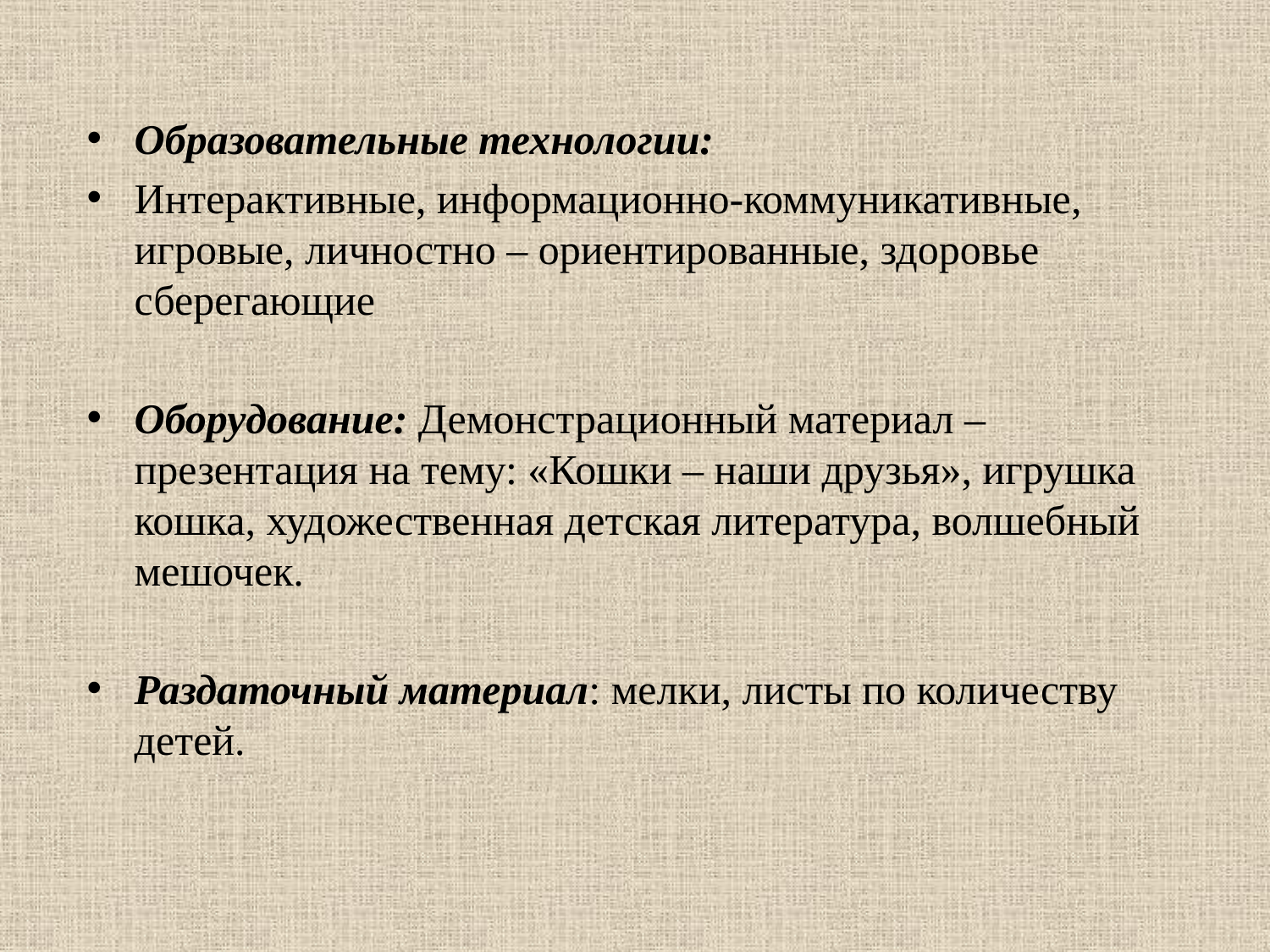

Образовательные технологии:
Интерактивные, информационно-коммуникативные, игровые, личностно – ориентированные, здоровье сберегающие

Оборудование: Демонстрационный материал – презентация на тему: «Кошки – наши друзья», игрушка кошка, художественная детская литература, волшебный мешочек.

Раздаточный материал: мелки, листы по количеству детей.